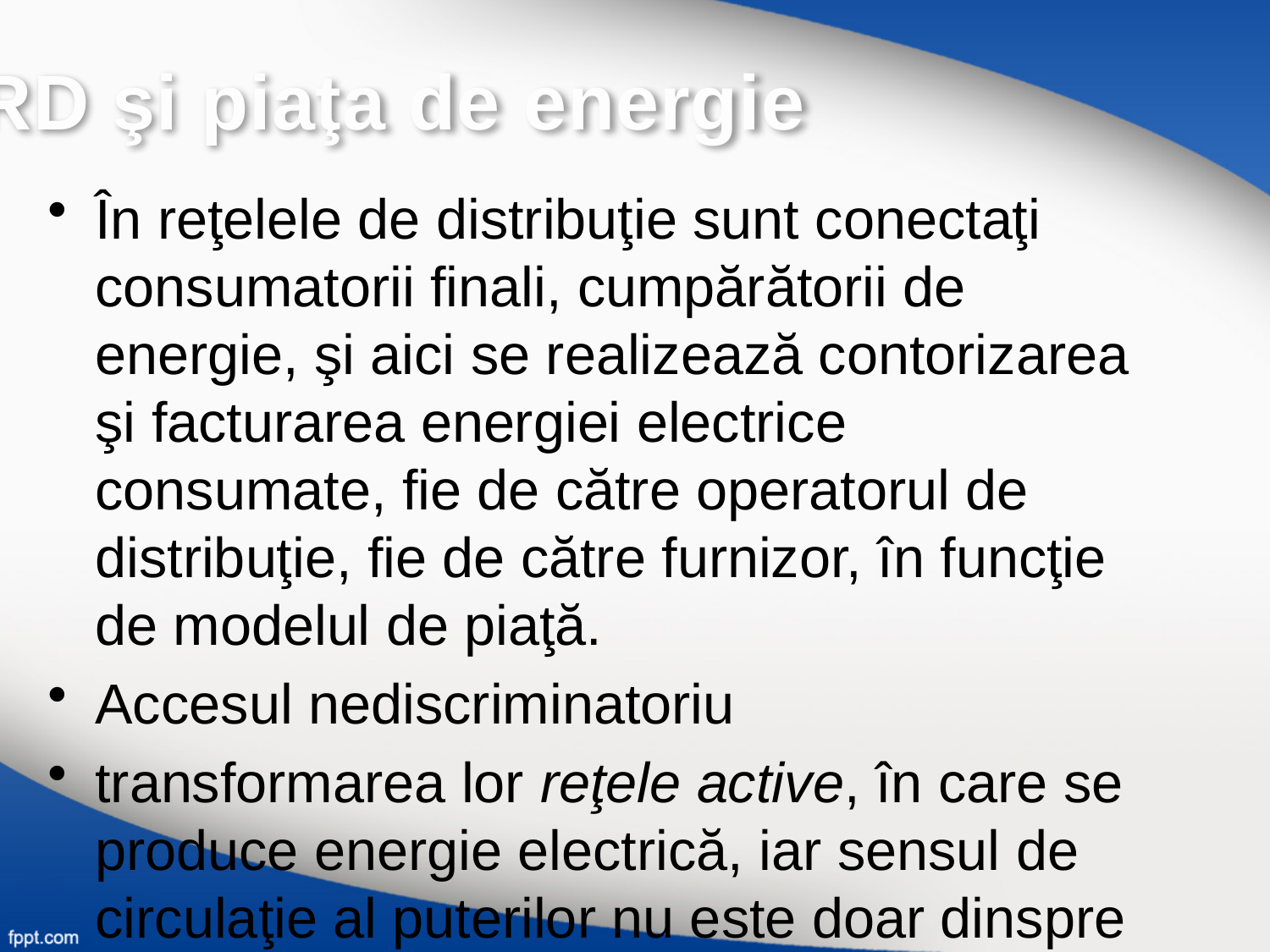

RD şi piaţa de energie
În reţelele de distribuţie sunt conectaţi consumatorii finali, cumpărătorii de energie, şi aici se realizează contorizarea şi facturarea energiei electrice consumate, fie de către operatorul de distribuţie, fie de către furnizor, în funcţie de modelul de piaţă.
Accesul nediscriminatoriu
transformarea lor reţele active, în care se produce energie electrică, iar sensul de circulaţie al puterilor nu este doar dinspre reţeaua de transport înspre cea de distribuţie, ci şi invers, dinspre reţeaua de distribuţie spre cea de transport.